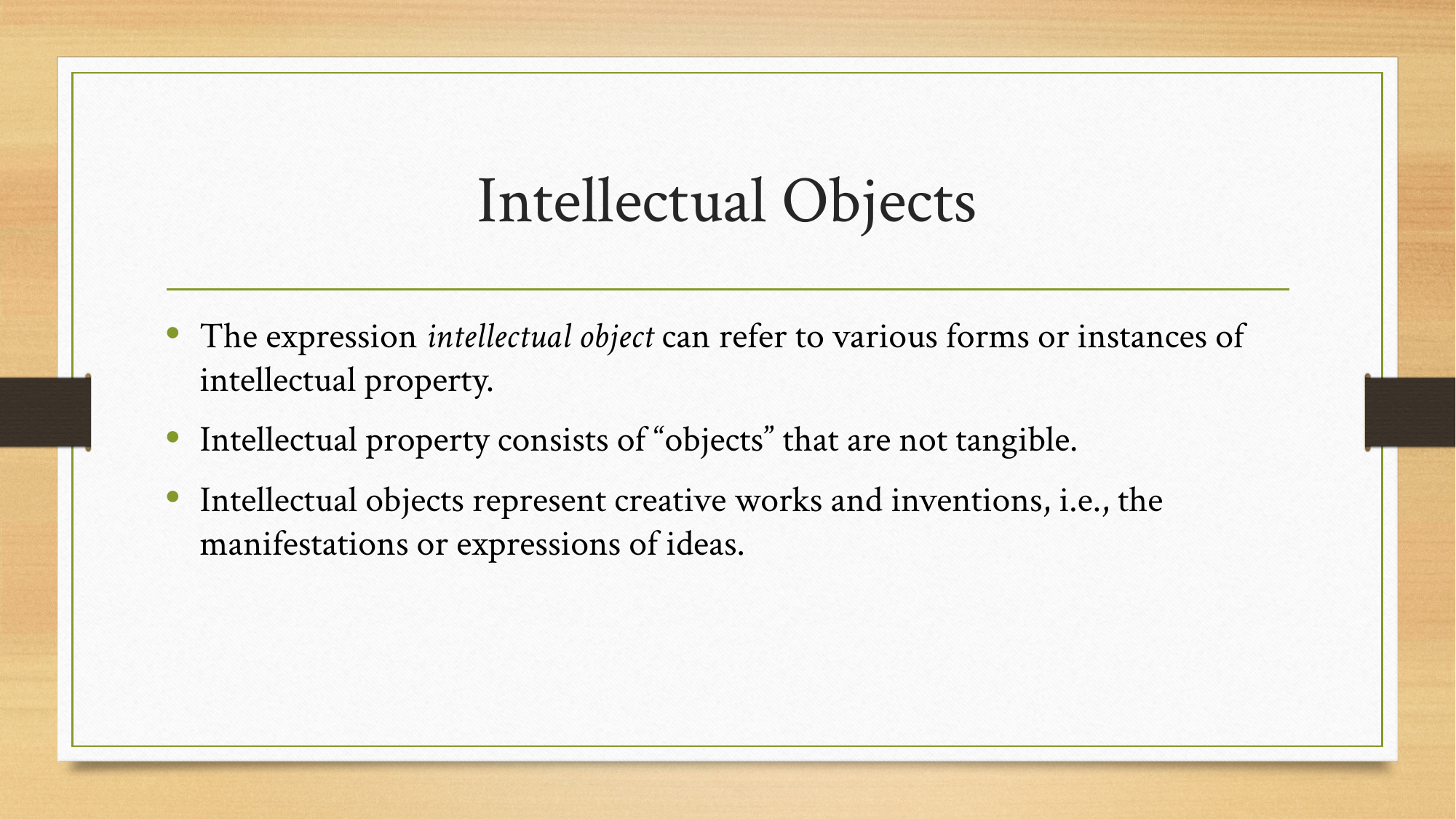

# Intellectual Objects
The expression intellectual object can refer to various forms or instances of intellectual property.
Intellectual property consists of “objects” that are not tangible.
Intellectual objects represent creative works and inventions, i.e., the manifestations or expressions of ideas.